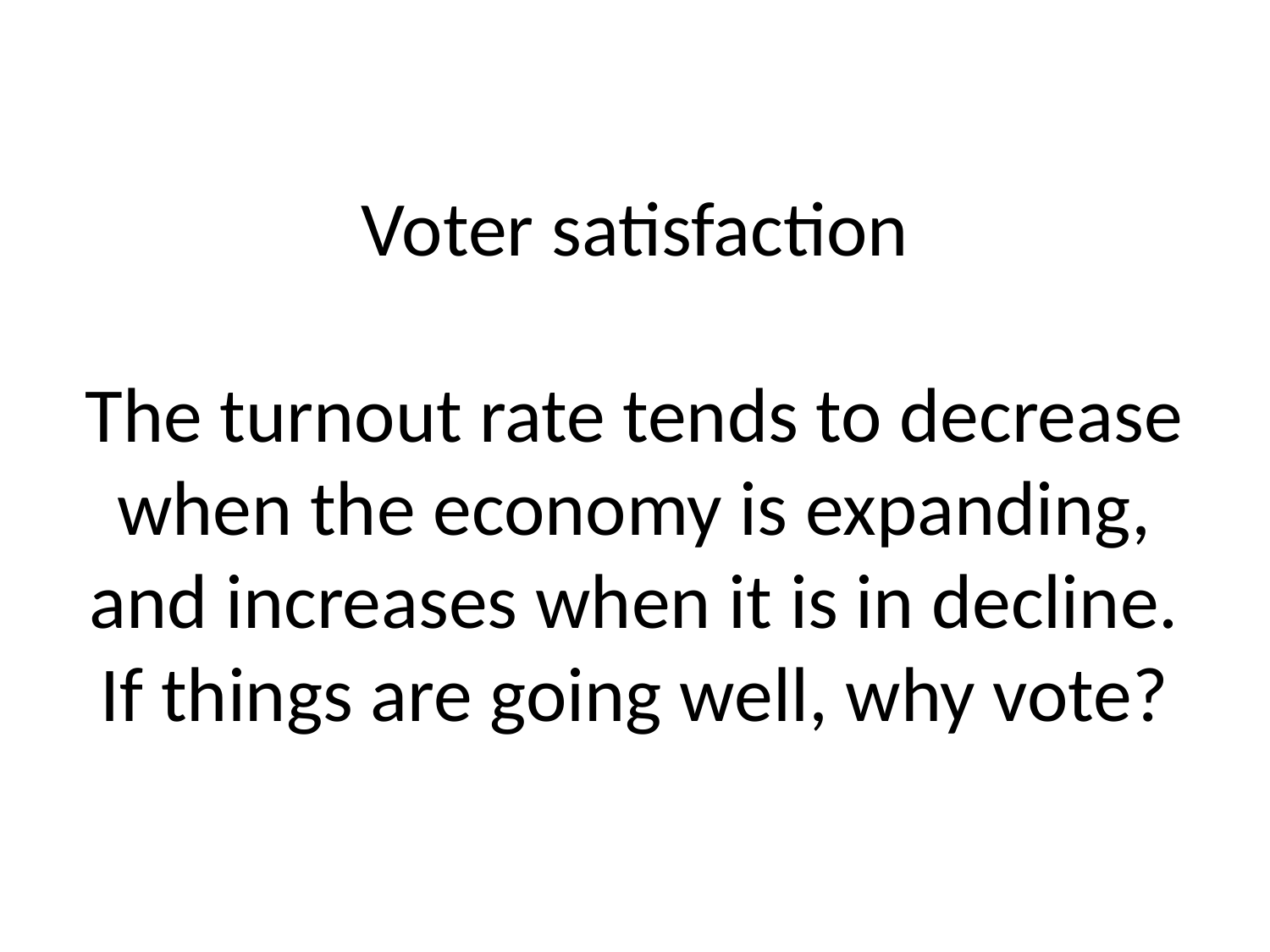

# Voter satisfaction The turnout rate tends to decrease when the economy is expanding, and increases when it is in decline. If things are going well, why vote?